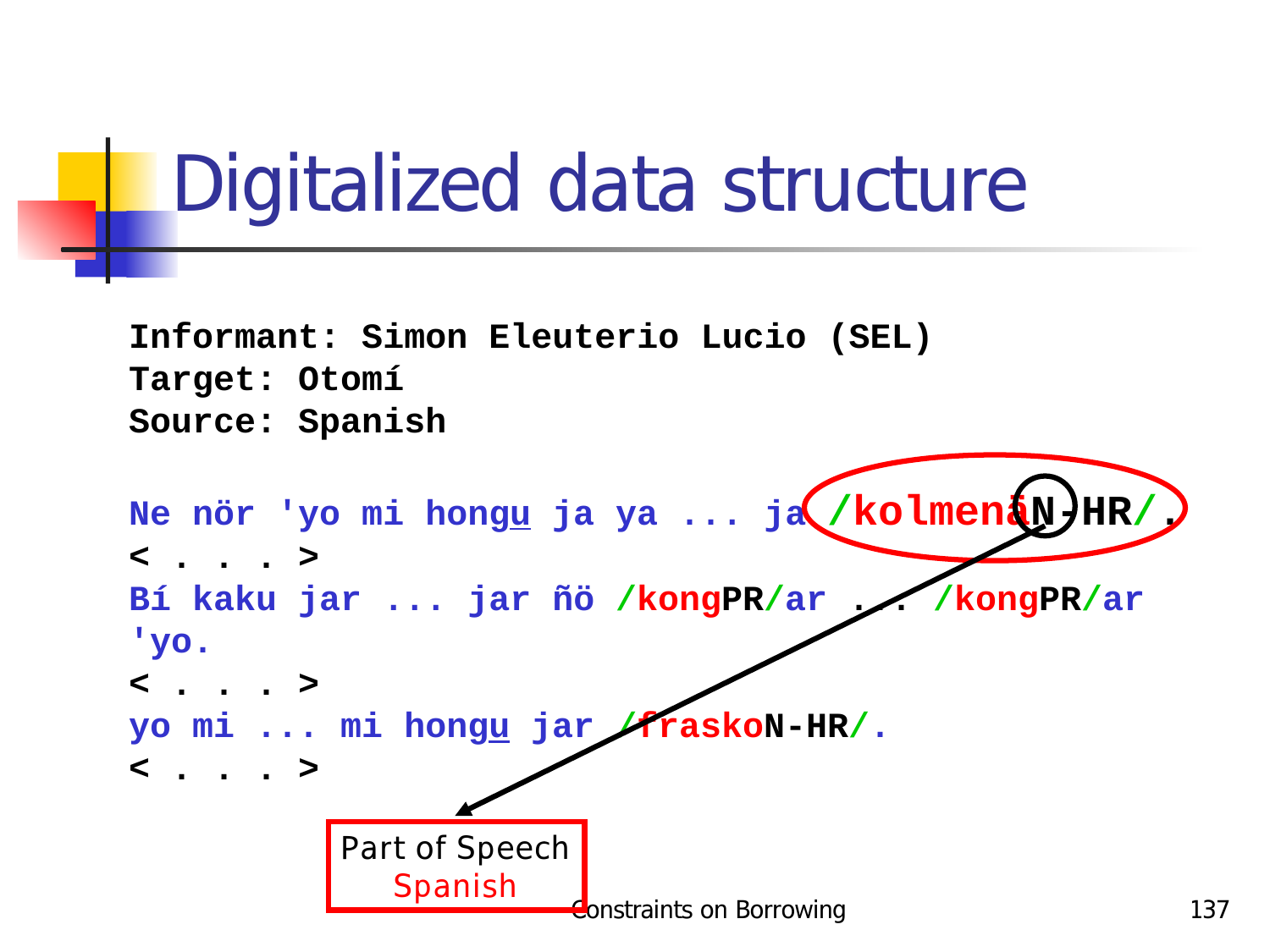

# Digitalized data structure
Informant: Simon Eleuterio Lucio (SEL)
Target: Otomí
Source: Spanish

Ne nör 'yo mi hongu ja ya ... ja /kolmenäN-HR/.
< . . . >
Bí kaku jar ... jar ñö /kongPR/ar ... /kongPR/ar 'yo.
< . . . >
yo mi ... mi hongu jar /fraskoN-HR/.
< . . . >

Part of Speech
Spanish
Constraints on Borrowing
137